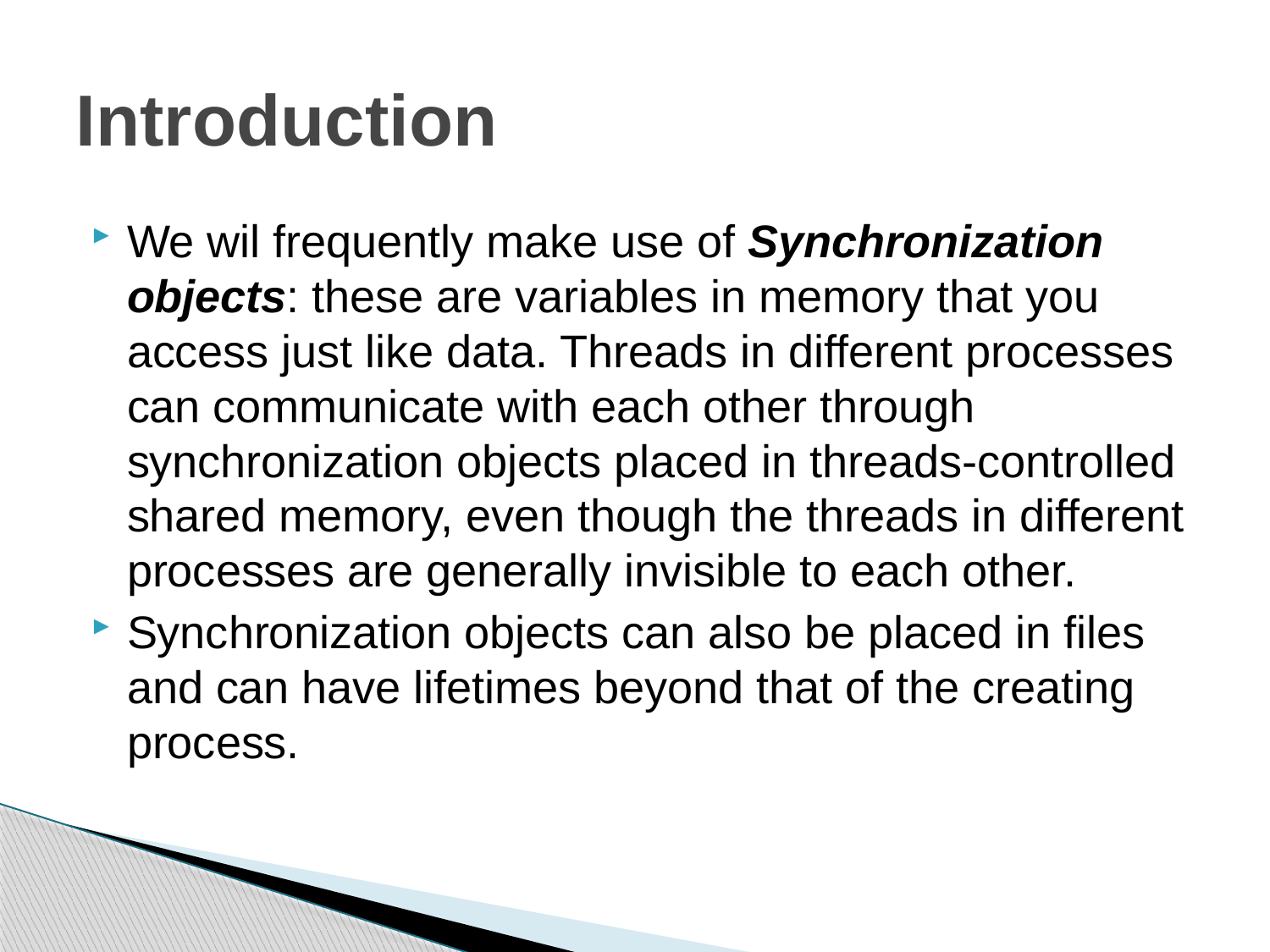

# Introduction
We wil frequently make use of Synchronization objects: these are variables in memory that you access just like data. Threads in different processes can communicate with each other through synchronization objects placed in threads-controlled shared memory, even though the threads in different processes are generally invisible to each other.
Synchronization objects can also be placed in files and can have lifetimes beyond that of the creating process.